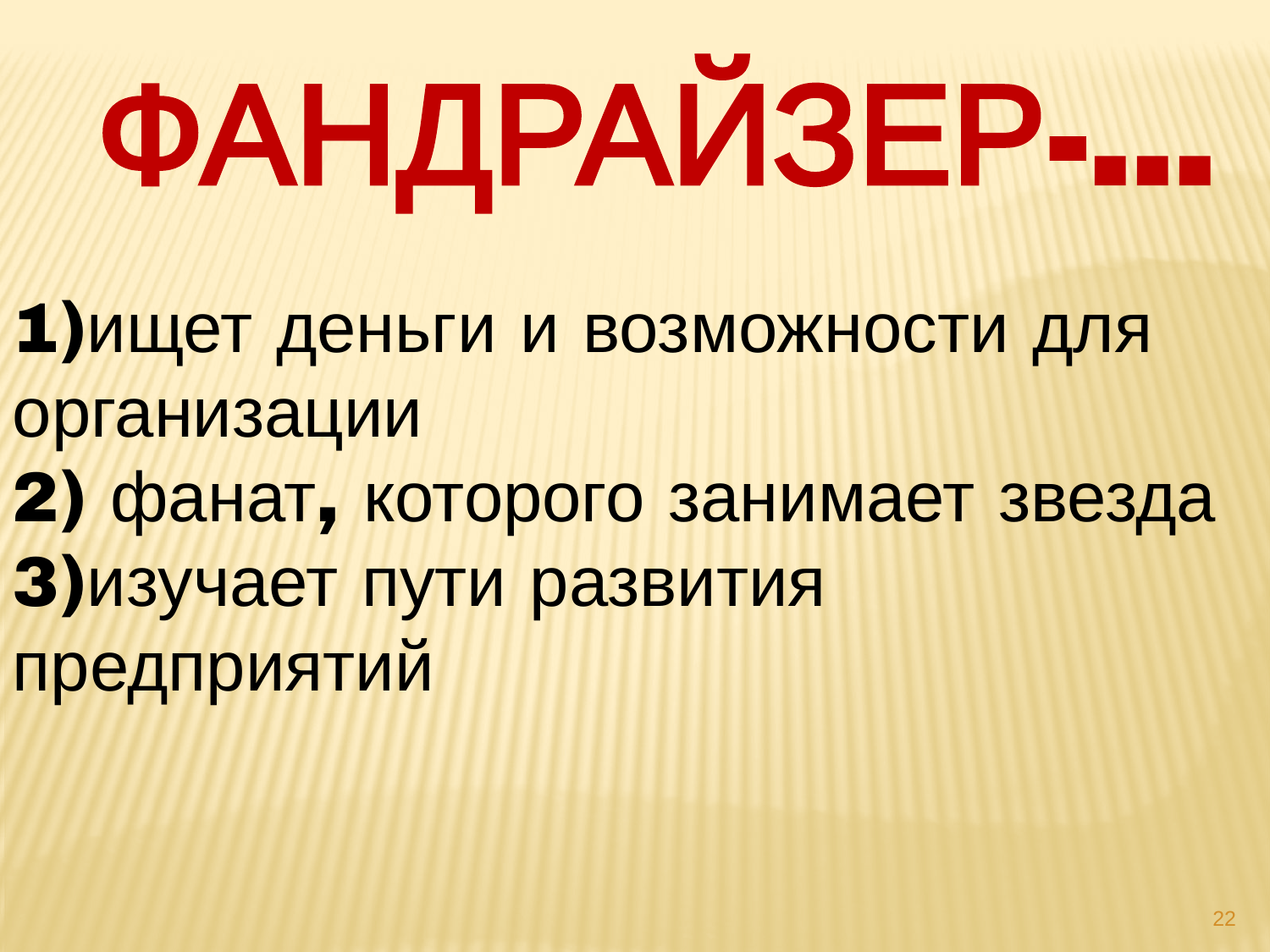

ФАНДРАЙЗЕР-…
1)ищет деньги и возможности для организации
2) фанат, которого занимает звезда
3)изучает пути развития предприятий

22